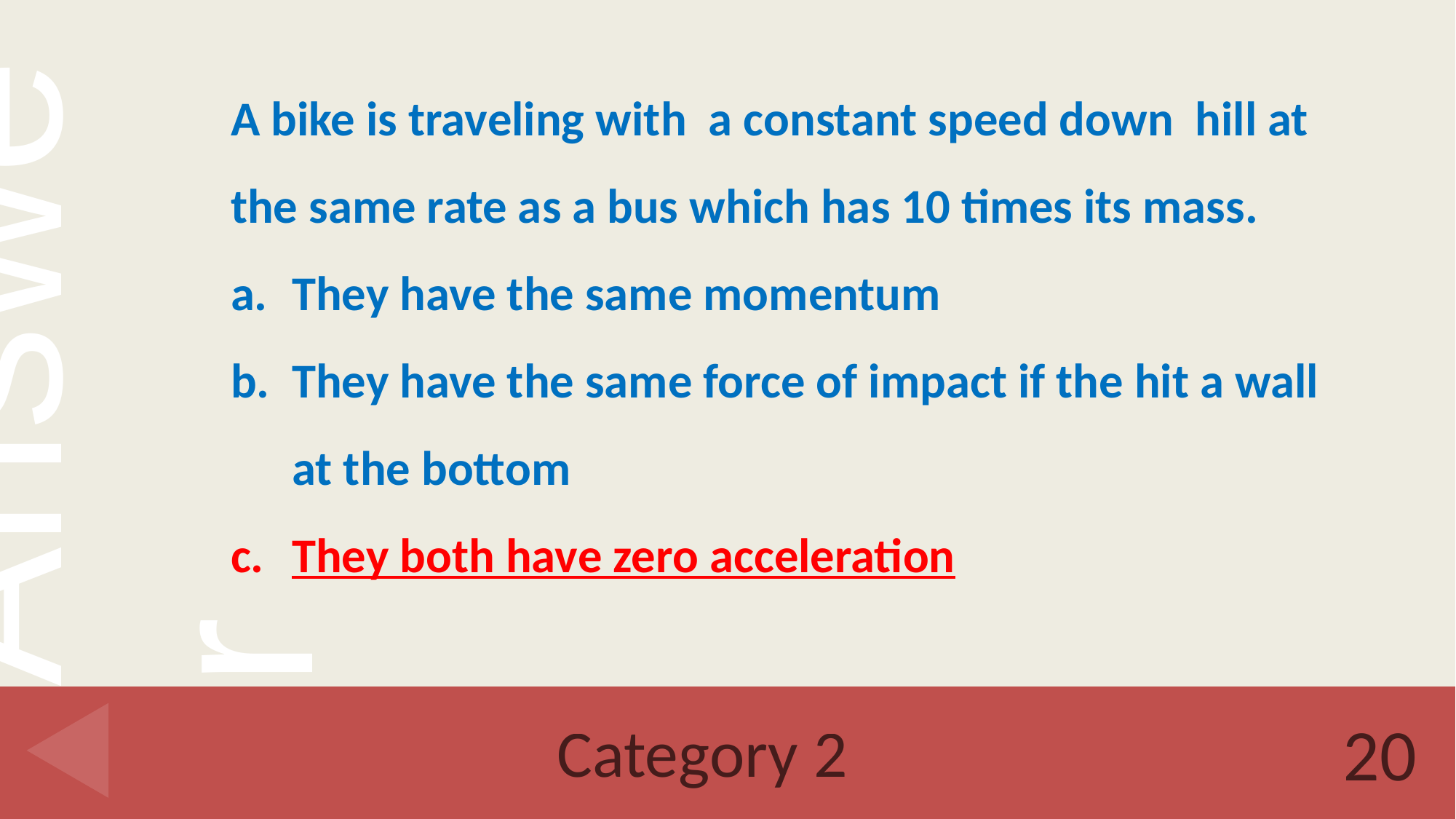

A bike is traveling with  a constant speed down  hill at the same rate as a bus which has 10 times its mass.
They have the same momentum
They have the same force of impact if the hit a wall at the bottom
They both have zero acceleration

# Category 2
20